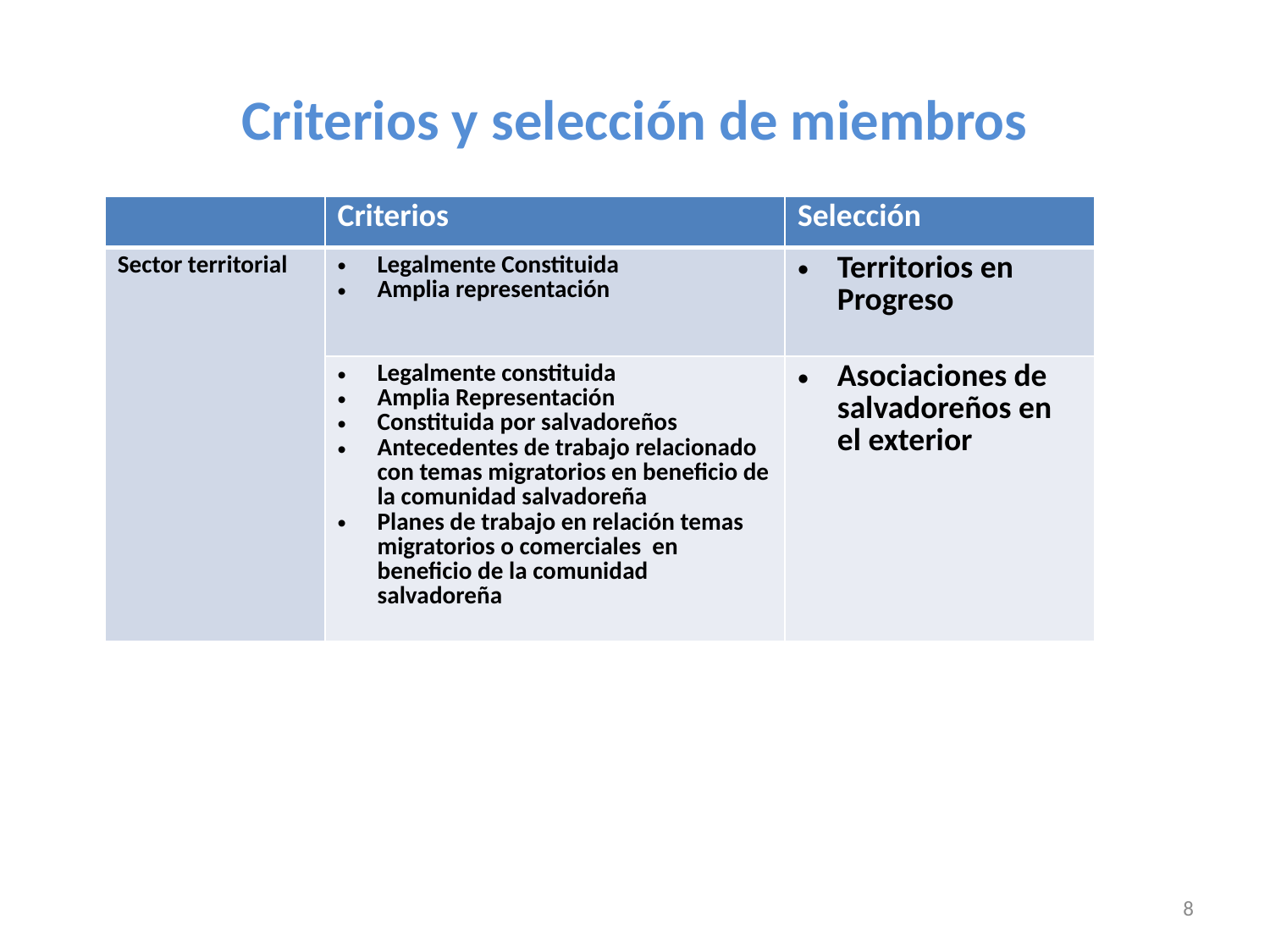

# Criterios y selección de miembros
|  | Criterios | Selección |
| --- | --- | --- |
| Sector territorial | Legalmente Constituida Amplia representación | Territorios en Progreso |
|  | Legalmente constituida Amplia Representación Constituida por salvadoreños Antecedentes de trabajo relacionado con temas migratorios en beneficio de la comunidad salvadoreña Planes de trabajo en relación temas migratorios o comerciales en beneficio de la comunidad salvadoreña | Asociaciones de salvadoreños en el exterior |
8